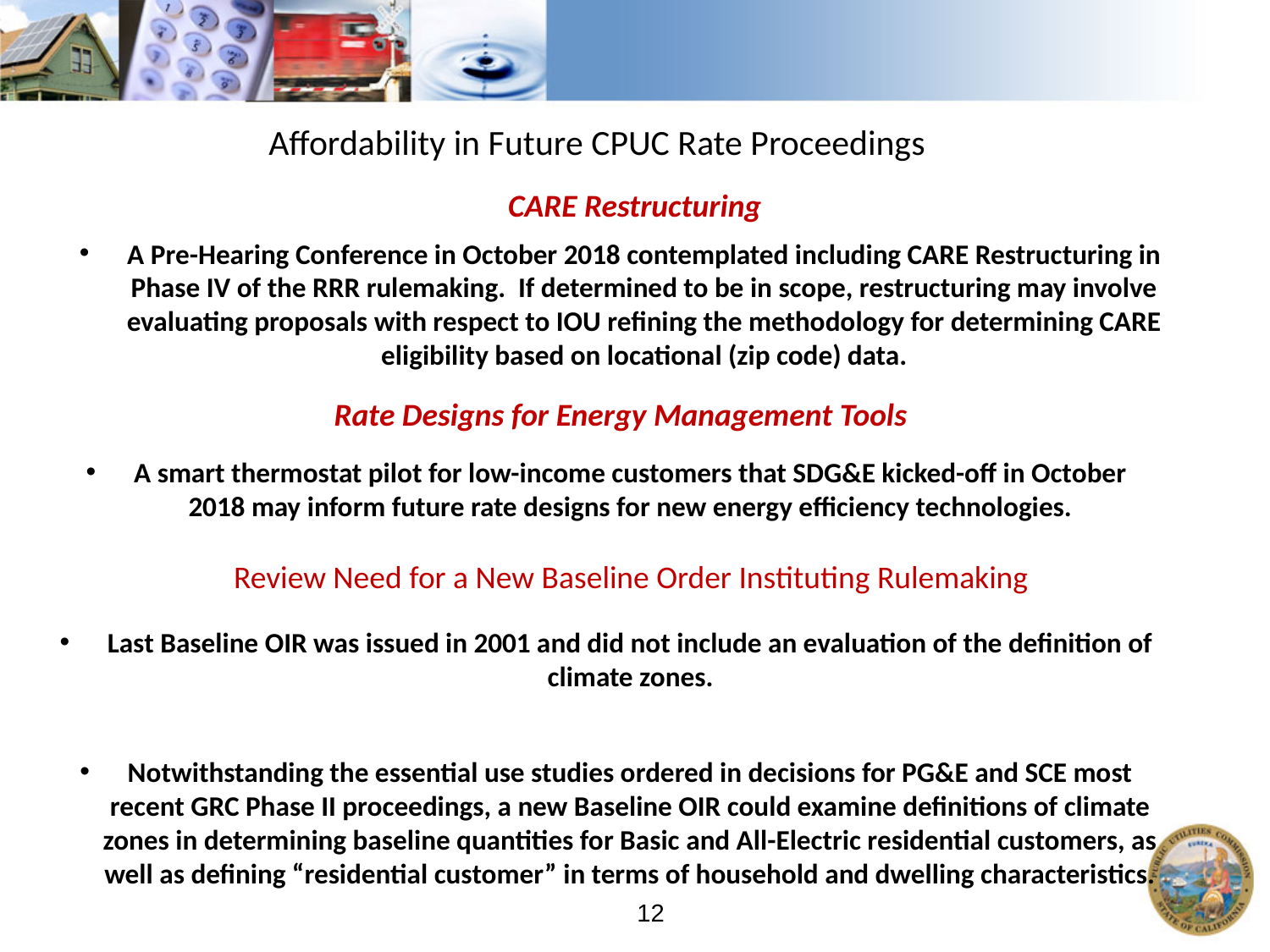

# Affordability in Future CPUC Rate Proceedings
CARE Restructuring
A Pre-Hearing Conference in October 2018 contemplated including CARE Restructuring in Phase IV of the RRR rulemaking.  If determined to be in scope, restructuring may involve evaluating proposals with respect to IOU refining the methodology for determining CARE eligibility based on locational (zip code) data.
Rate Designs for Energy Management Tools
A smart thermostat pilot for low-income customers that SDG&E kicked-off in October 2018 may inform future rate designs for new energy efficiency technologies.
Review Need for a New Baseline Order Instituting Rulemaking
Last Baseline OIR was issued in 2001 and did not include an evaluation of the definition of climate zones.

Notwithstanding the essential use studies ordered in decisions for PG&E and SCE most recent GRC Phase II proceedings, a new Baseline OIR could examine definitions of climate zones in determining baseline quantities for Basic and All-Electric residential customers, as well as defining “residential customer” in terms of household and dwelling characteristics.

12